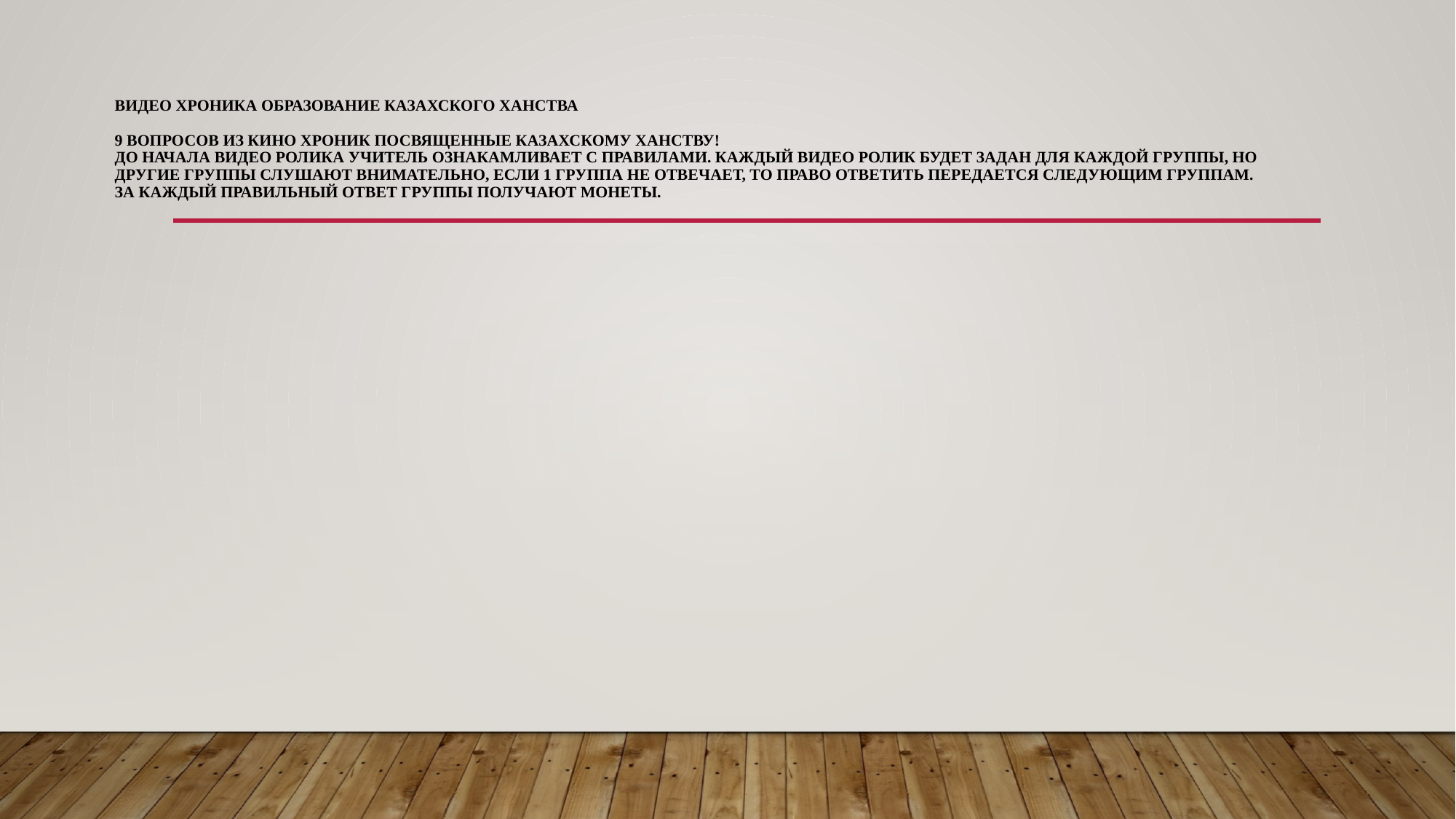

# Видео хроника Образование Казахского ханства   9 вопросов из кино хроник посвященные Казахскому ханству! До начала видео ролика учитель ознакамливает с правилами. Каждый видео ролик будет задан для каждой группы, но другие группы слушают внимательно, если 1 группа не отвечает, то право ответить передается следующим группам. За каждый правильный ответ группы получают монеты.